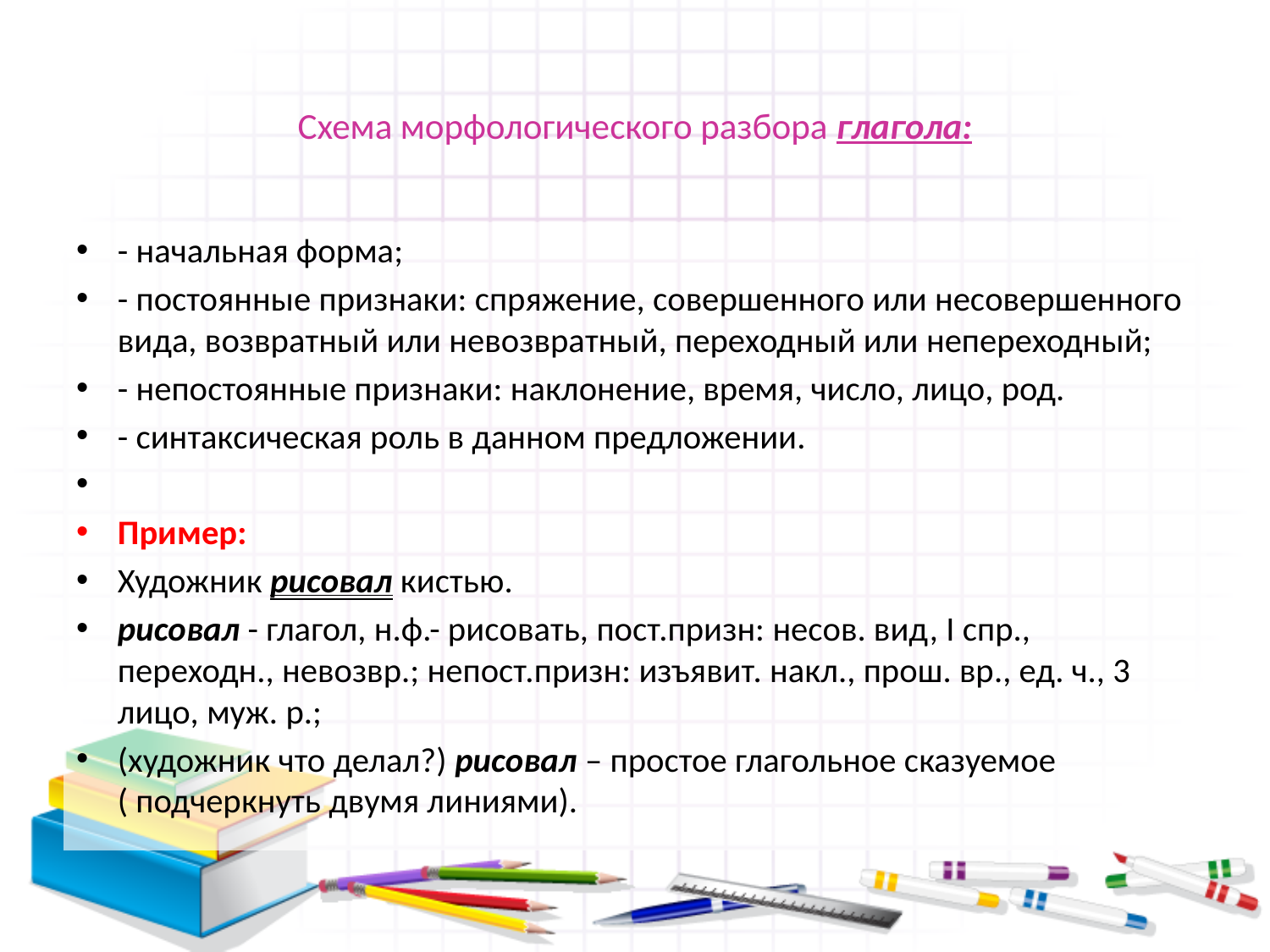

# Схема морфологического разбора глагола:
- начальная форма;
- постоянные признаки: спряжение, совершенного или несовершенного вида, возвратный или невозвратный, переходный или непереходный;
- непостоянные признаки: наклонение, время, число, лицо, род.
- синтаксическая роль в данном предложении.

Пример:
Художник рисовал кистью.
рисовал - глагол, н.ф.- рисовать, пост.призн: несов. вид, I спр., переходн., невозвр.; непост.призн: изъявит. накл., прош. вр., ед. ч., 3 лицо, муж. р.;
(художник что делал?) рисовал – простое глагольное сказуемое ( подчеркнуть двумя линиями).